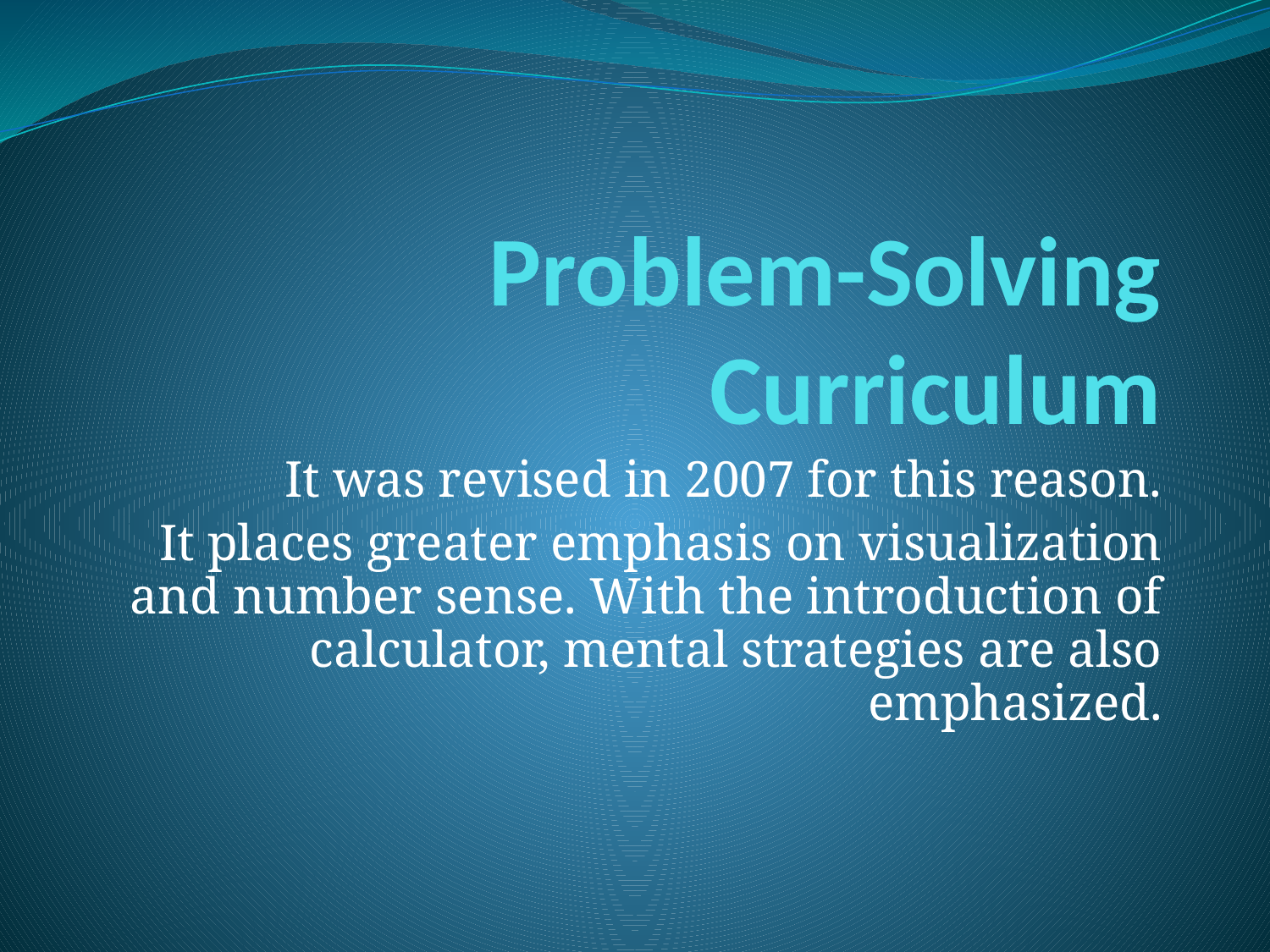

# Problem-Solving Curriculum
It was revised in 2007 for this reason.
It places greater emphasis on visualization and number sense. With the introduction of calculator, mental strategies are also emphasized.